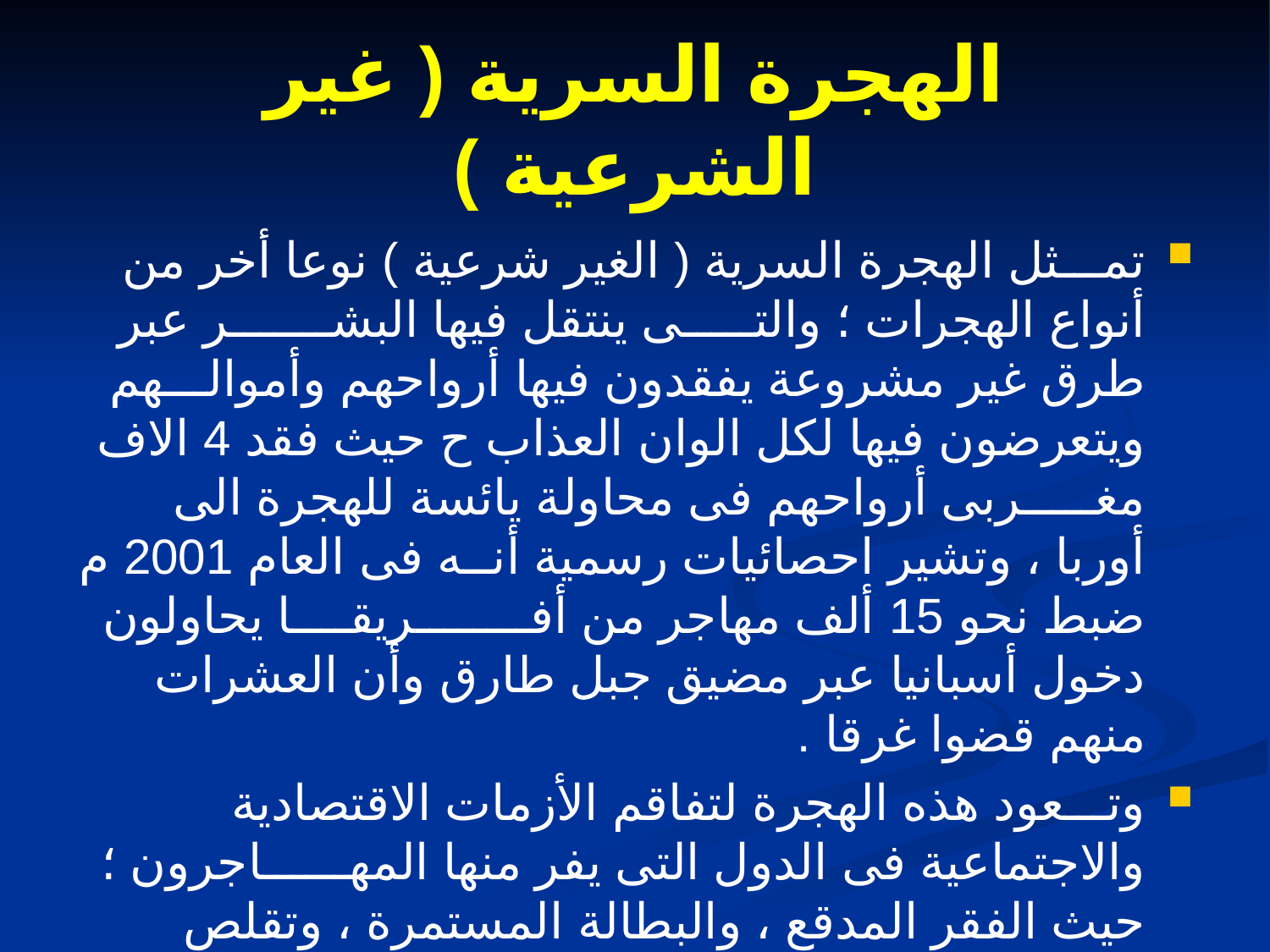

# الهجرة السرية ( غير الشرعية )
تمـــثل الهجرة السرية ( الغير شرعية ) نوعا أخر من أنواع الهجرات ؛ والتـــــى ينتقل فيها البشـــــــر عبر طرق غير مشروعة يفقدون فيها أرواحهم وأموالـــهم ويتعرضون فيها لكل الوان العذاب ح حيث فقد 4 الاف مغـــــربى أرواحهم فى محاولة يائسة للهجرة الى أوربا ، وتشير احصائيات رسمية أنــه فى العام 2001 م ضبط نحو 15 ألف مهاجر من أفــــــــريقــــا يحاولون دخول أسبانيا عبر مضيق جبل طارق وأن العشرات منهم قضوا غرقا .
وتـــعود هذه الهجرة لتفاقم الأزمات الاقتصادية والاجتماعية فى الدول التى يفر منها المهــــــاجرون ؛ حيث الفقر المدقع ، والبطالة المستمرة ، وتقلص حظوظ الرقى الاجتماعى.